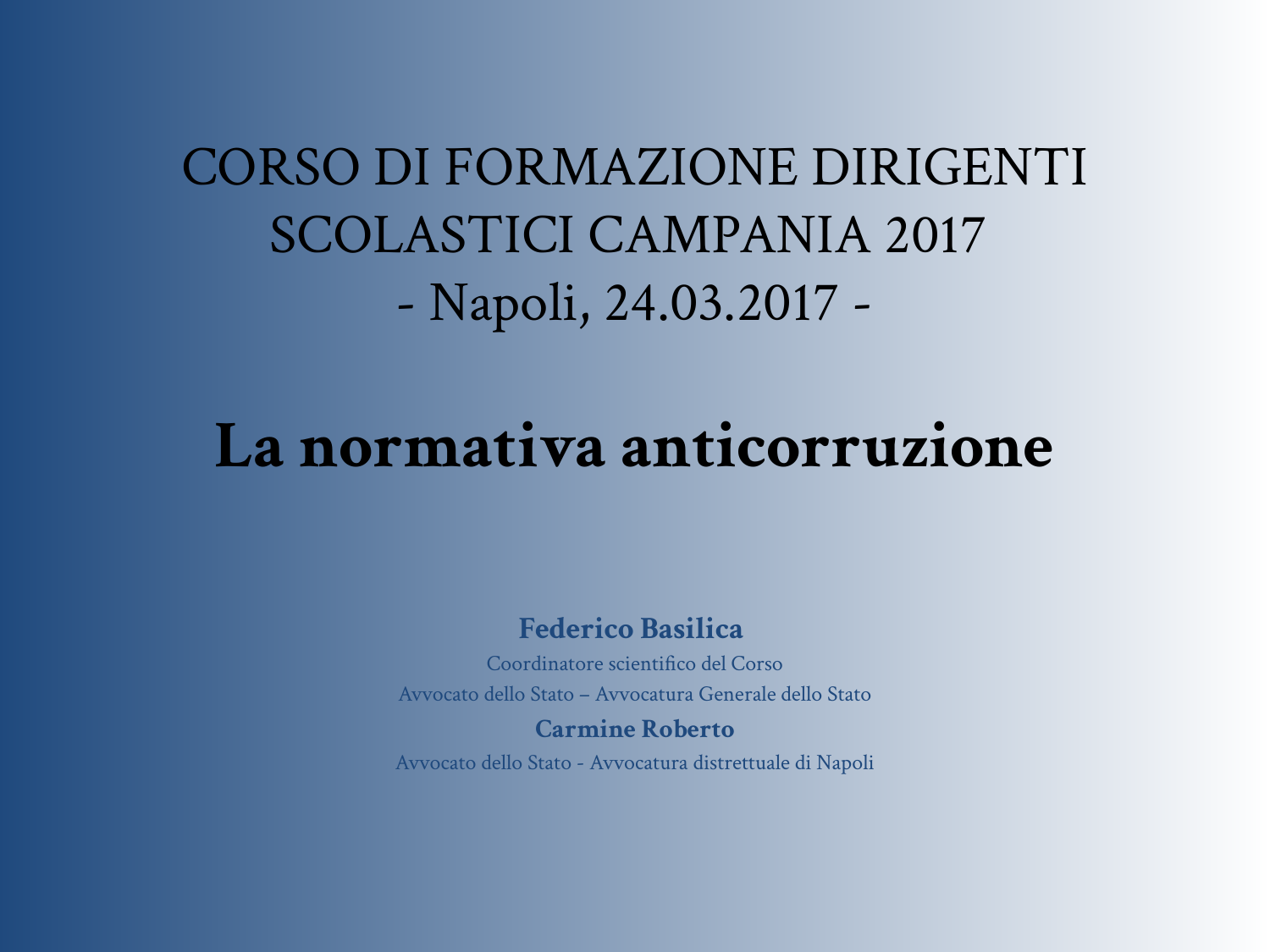

# CORSO DI FORMAZIONE DIRIGENTI SCOLASTICI CAMPANIA 2017 - Napoli, 24.03.2017 - La normativa anticorruzione
Federico Basilica
Coordinatore scientifico del Corso
Avvocato dello Stato – Avvocatura Generale dello Stato
Carmine Roberto
Avvocato dello Stato - Avvocatura distrettuale di Napoli